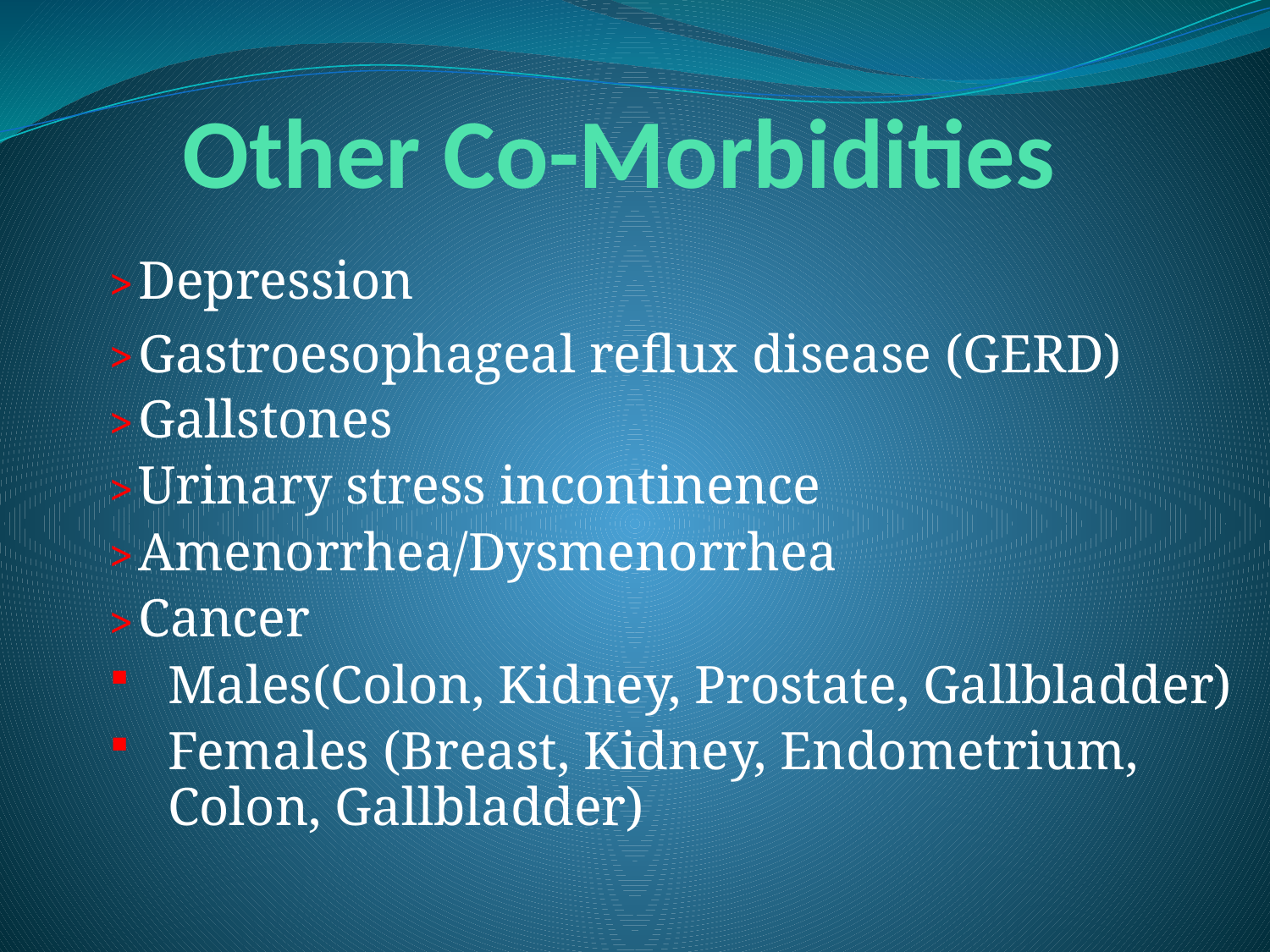

# Other Co-Morbidities
Depression
Gastroesophageal reflux disease (GERD)
Gallstones
Urinary stress incontinence
Amenorrhea/Dysmenorrhea
Cancer
Males(Colon, Kidney, Prostate, Gallbladder)
Females (Breast, Kidney, Endometrium, Colon, Gallbladder)